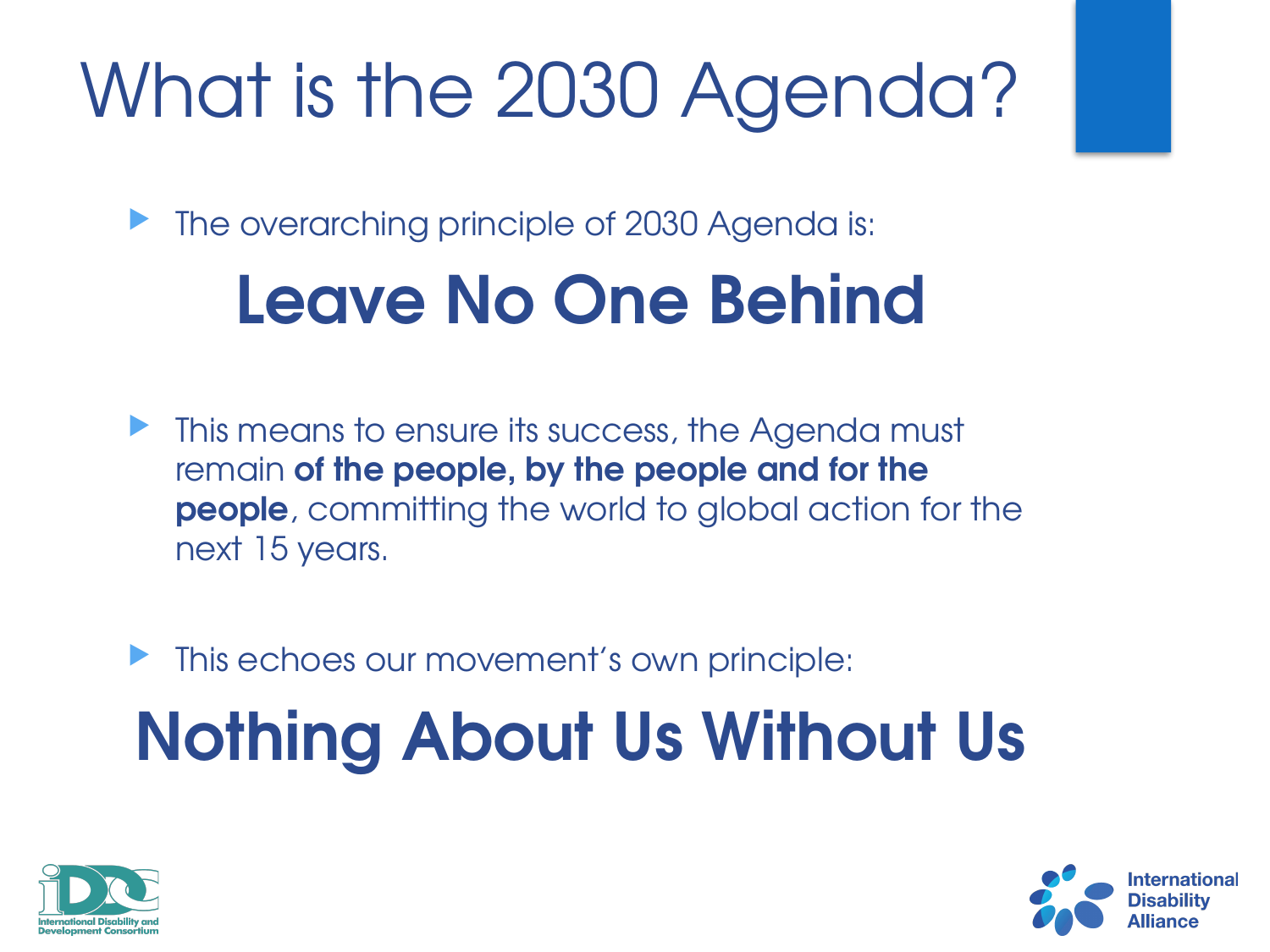

What is the 2030 Agenda?
The overarching principle of 2030 Agenda is:
Leave No One Behind

This means to ensure its success, the Agenda must remain of the people, by the people and for the people, committing the world to global action for the next 15 years.

This echoes our movement’s own principle:
Nothing About Us Without Us